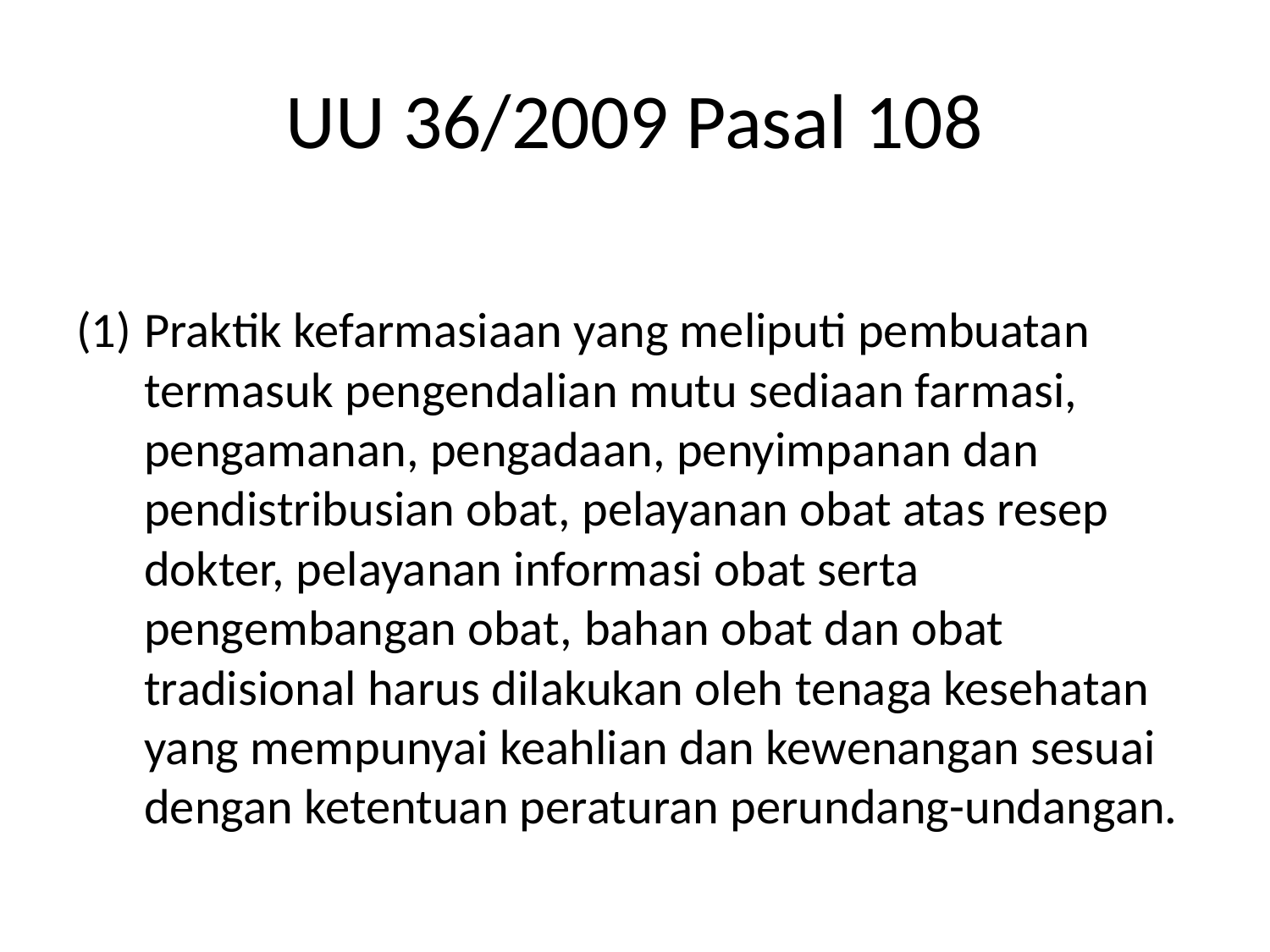

# UU 36/2009 Pasal 108

Praktik kefarmasiaan yang meliputi pembuatan termasuk pengendalian mutu sediaan farmasi, pengamanan, pengadaan, penyimpanan dan pendistribusian obat, pelayanan obat atas resep dokter, pelayanan informasi obat serta pengembangan obat, bahan obat dan obat tradisional harus dilakukan oleh tenaga kesehatan yang mempunyai keahlian dan kewenangan sesuai dengan ketentuan peraturan perundang-undangan.